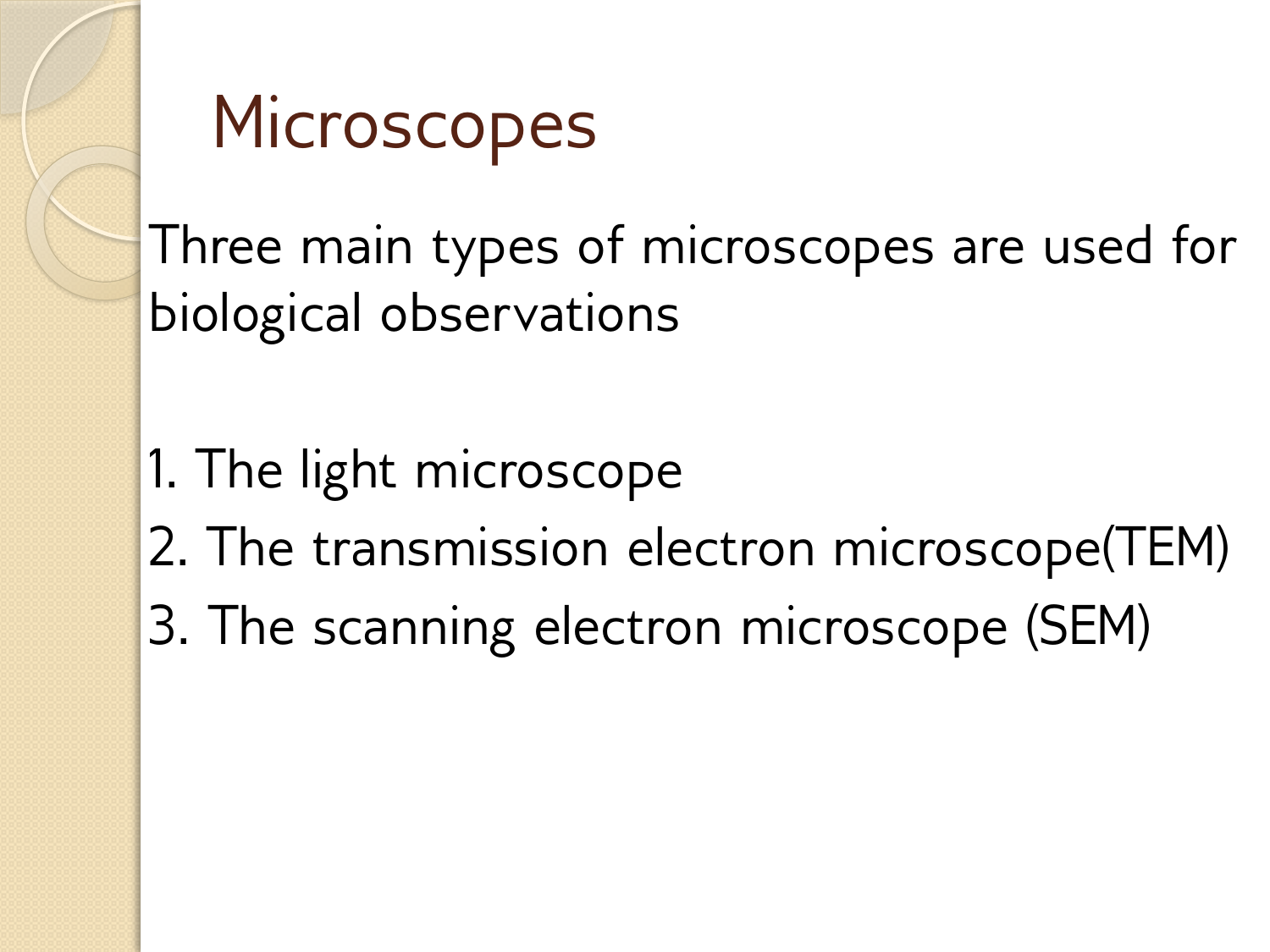

# Microscopes
Three main types of microscopes are used for biological observations

1. The light microscope
2. The transmission electron microscope(TEM)
3. The scanning electron microscope (SEM)